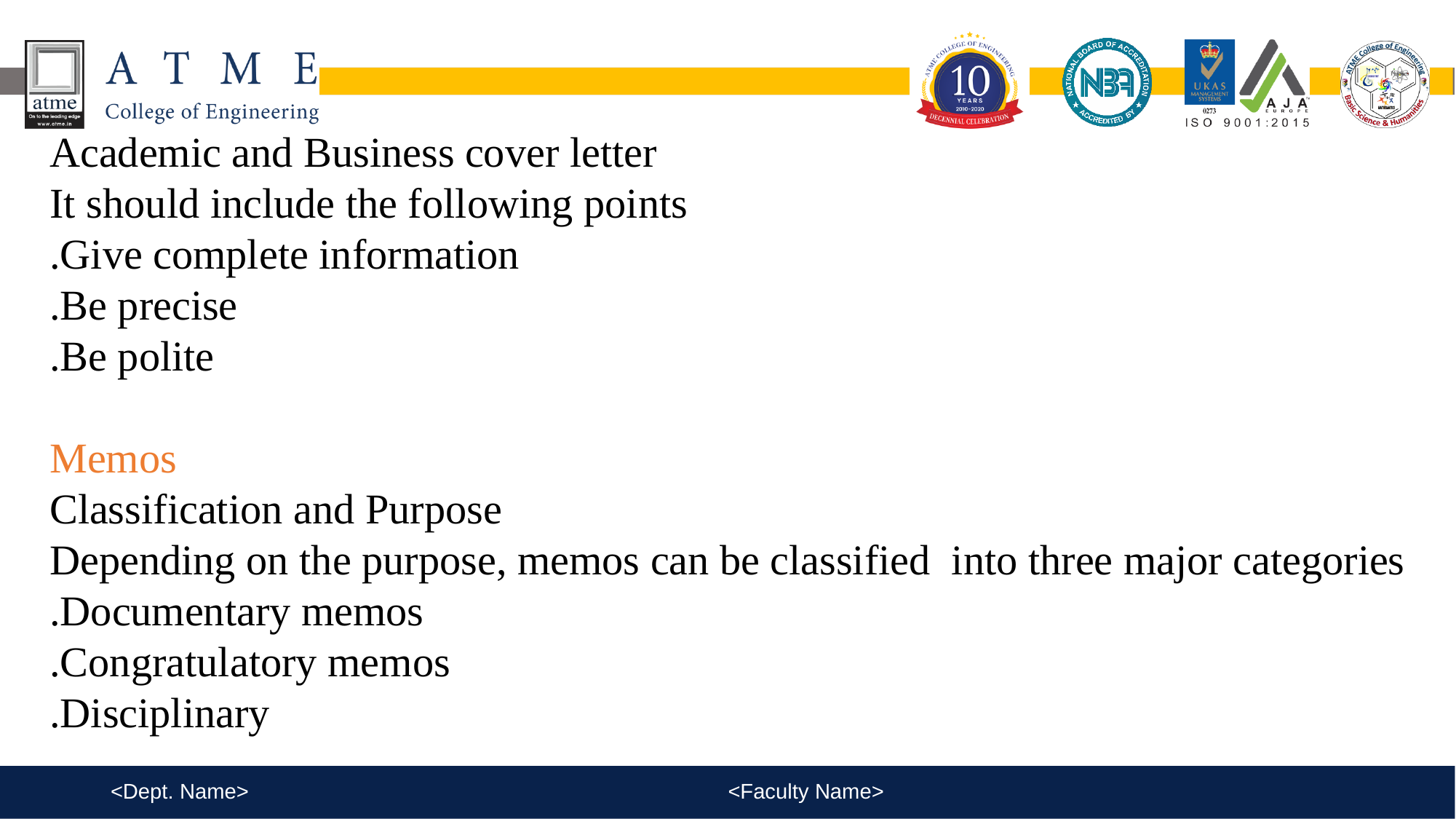

Academic and Business cover letter
It should include the following points
.Give complete information
.Be precise
.Be polite

Memos
Classification and Purpose
Depending on the purpose, memos can be classified  into three major categories
.Documentary memos
.Congratulatory memos
.Disciplinary